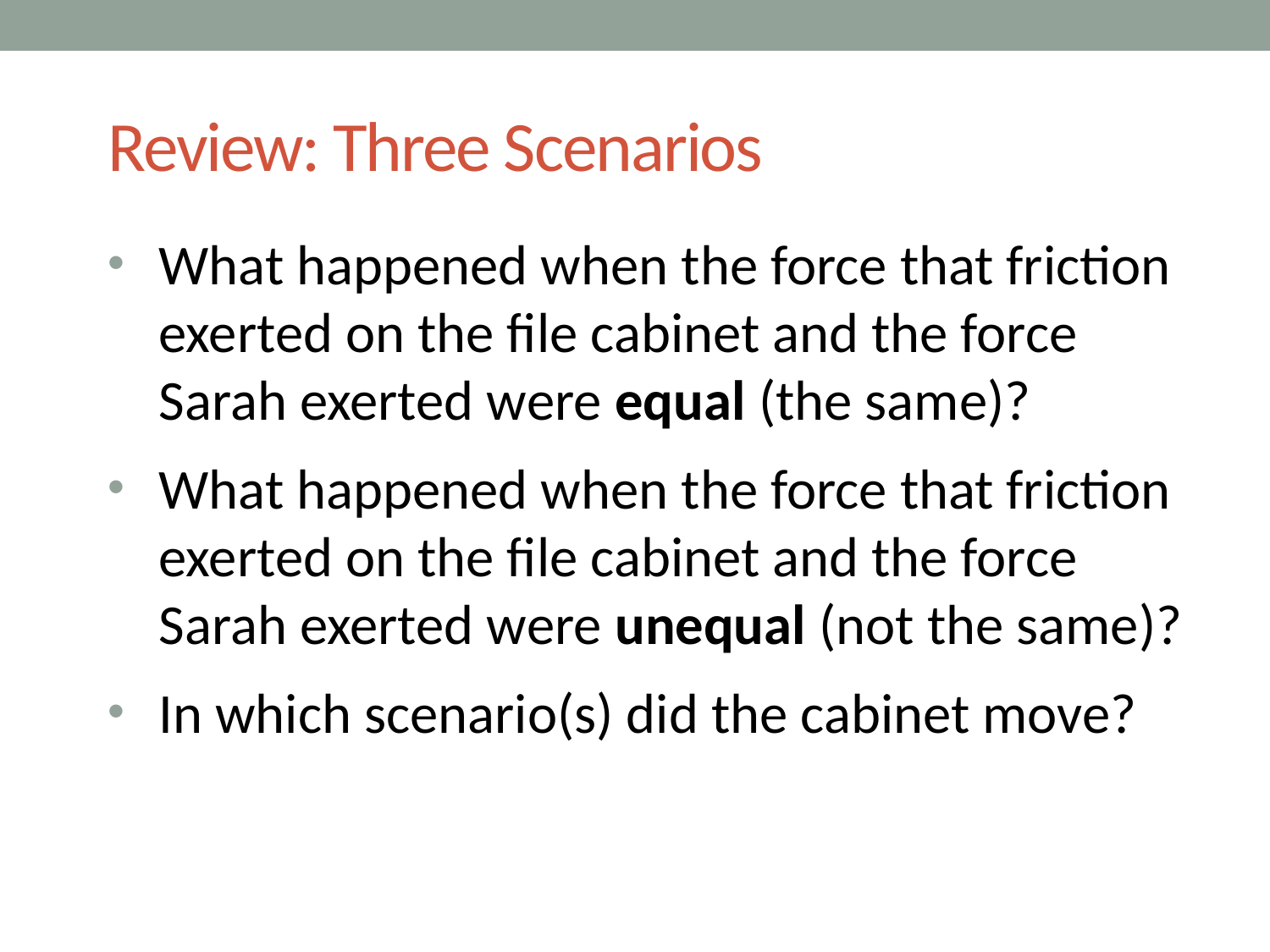

# Review: Three Scenarios
What happened when the force that friction exerted on the file cabinet and the force Sarah exerted were equal (the same)?
What happened when the force that friction exerted on the file cabinet and the force Sarah exerted were unequal (not the same)?
In which scenario(s) did the cabinet move?